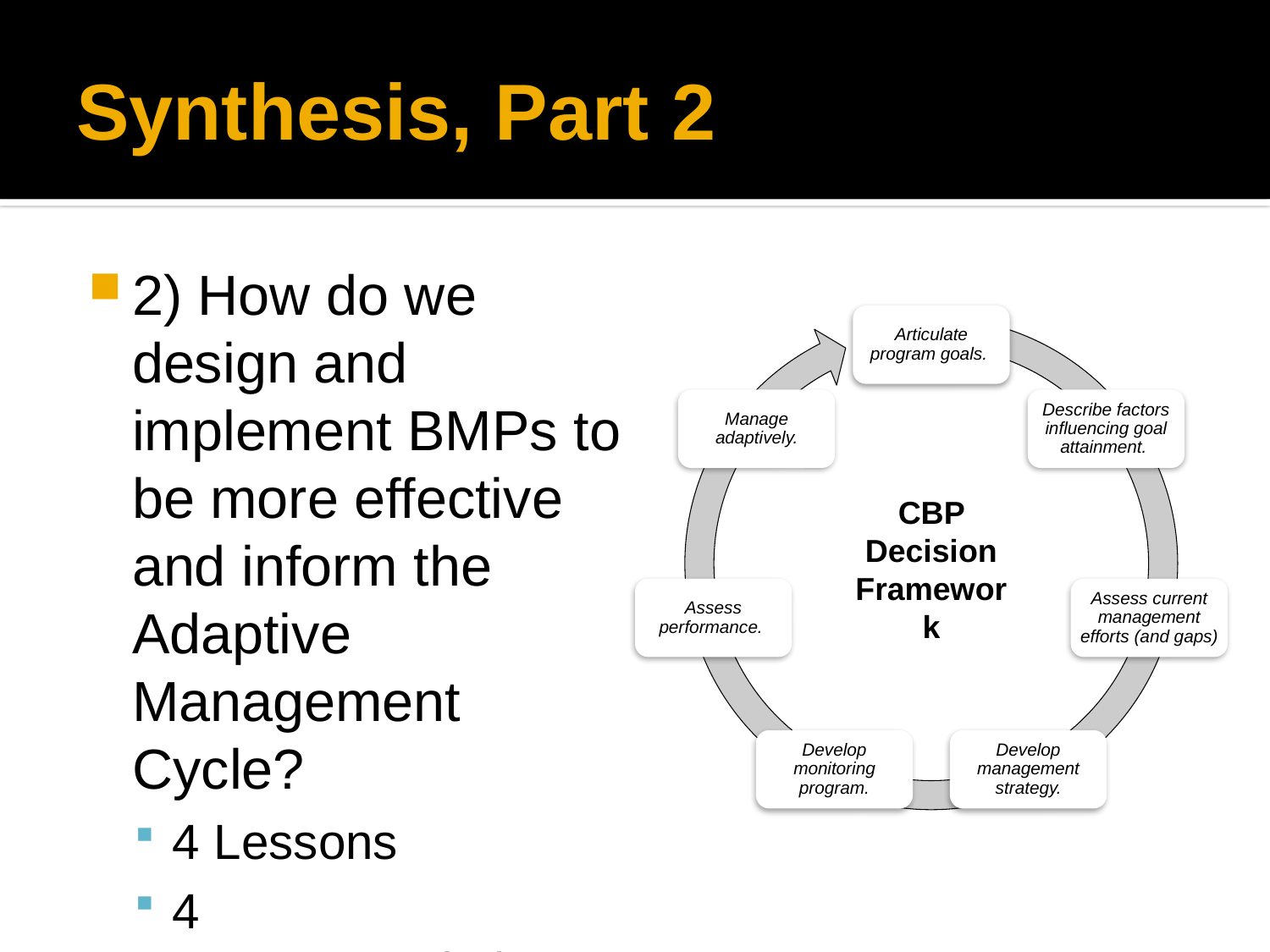

# Synthesis, Part 2
2) How do we design and implement BMPs to be more effective and inform the Adaptive Management Cycle?
4 Lessons
4 Recommendations

Articulate program goals.
Describe factors influencing goal attainment.
Assess current management efforts (and gaps)
Develop management strategy.
Develop monitoring program.
Assess performance.
Manage adaptively.
CBP Decision Framework